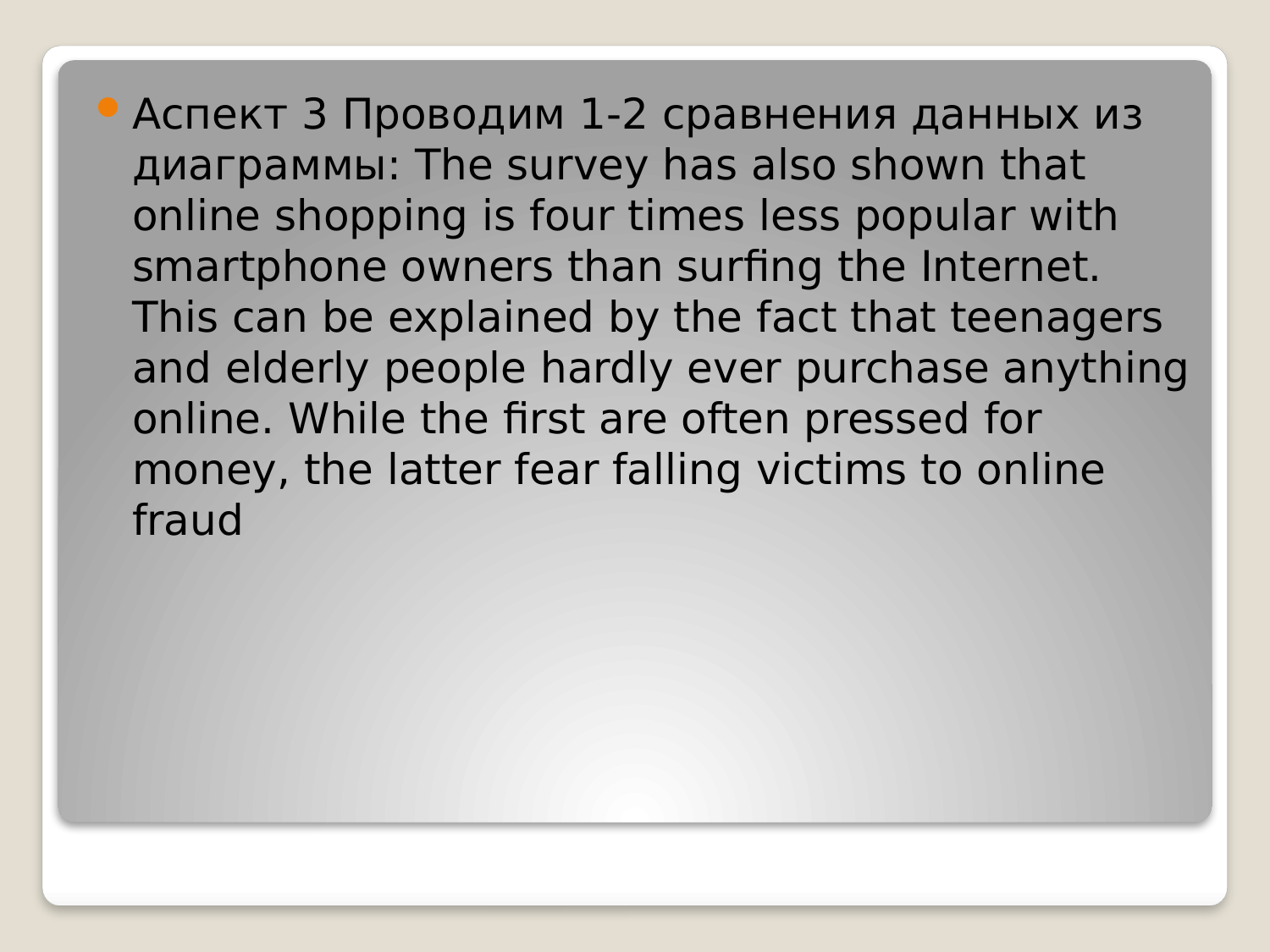

Аспект 3 Проводим 1-2 сравнения данных из диаграммы: The survey has also shown that online shopping is four times less popular with smartphone owners than surfing the Internet. This can be explained by the fact that teenagers and elderly people hardly ever purchase anything online. While the first are often pressed for money, the latter fear falling victims to online fraud
#